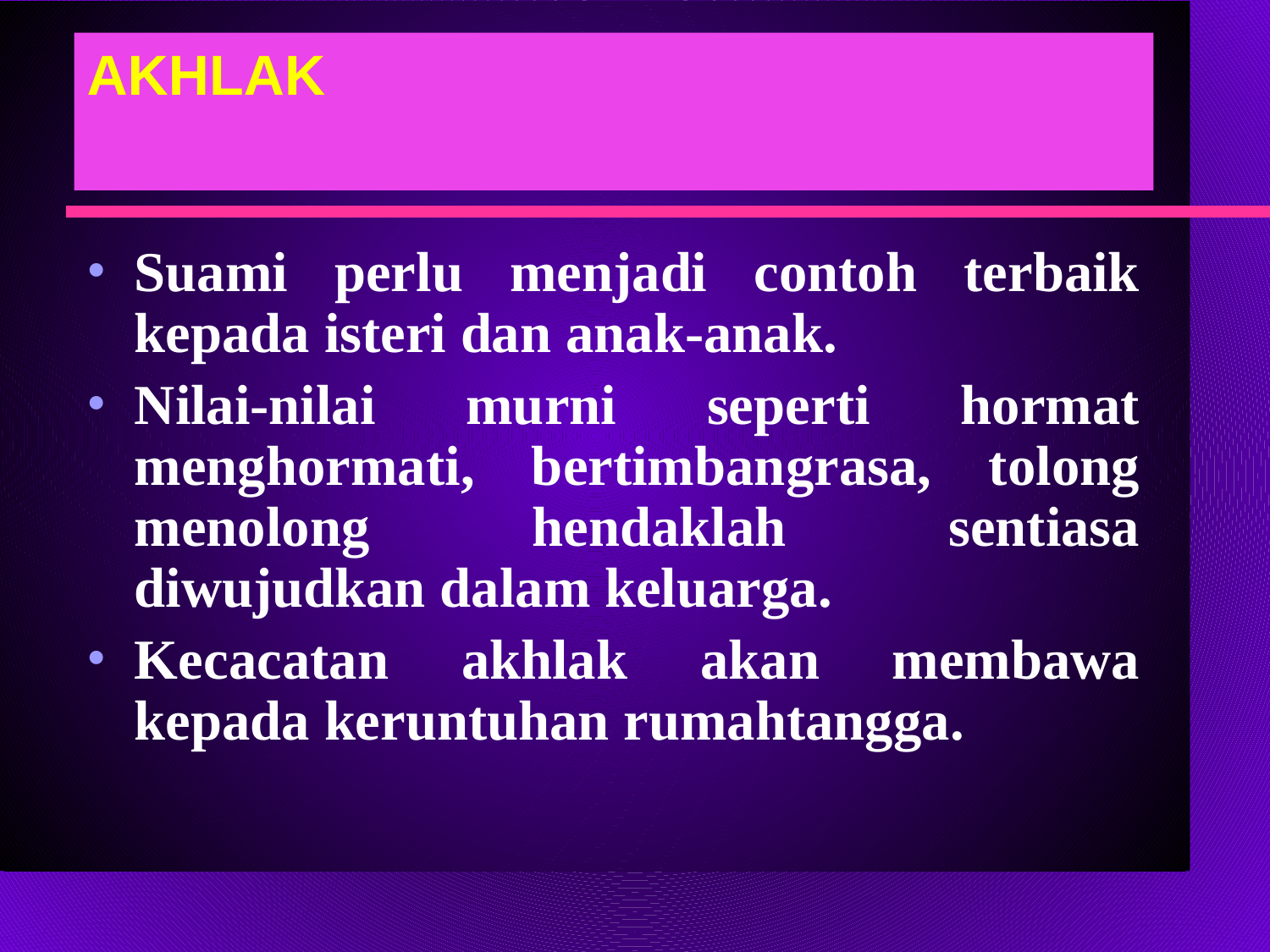

# AKHLAK
Suami perlu menjadi contoh terbaik kepada isteri dan anak-anak.
Nilai-nilai murni seperti hormat menghormati, bertimbangrasa, tolong menolong hendaklah sentiasa diwujudkan dalam keluarga.
Kecacatan akhlak akan membawa kepada keruntuhan rumahtangga.